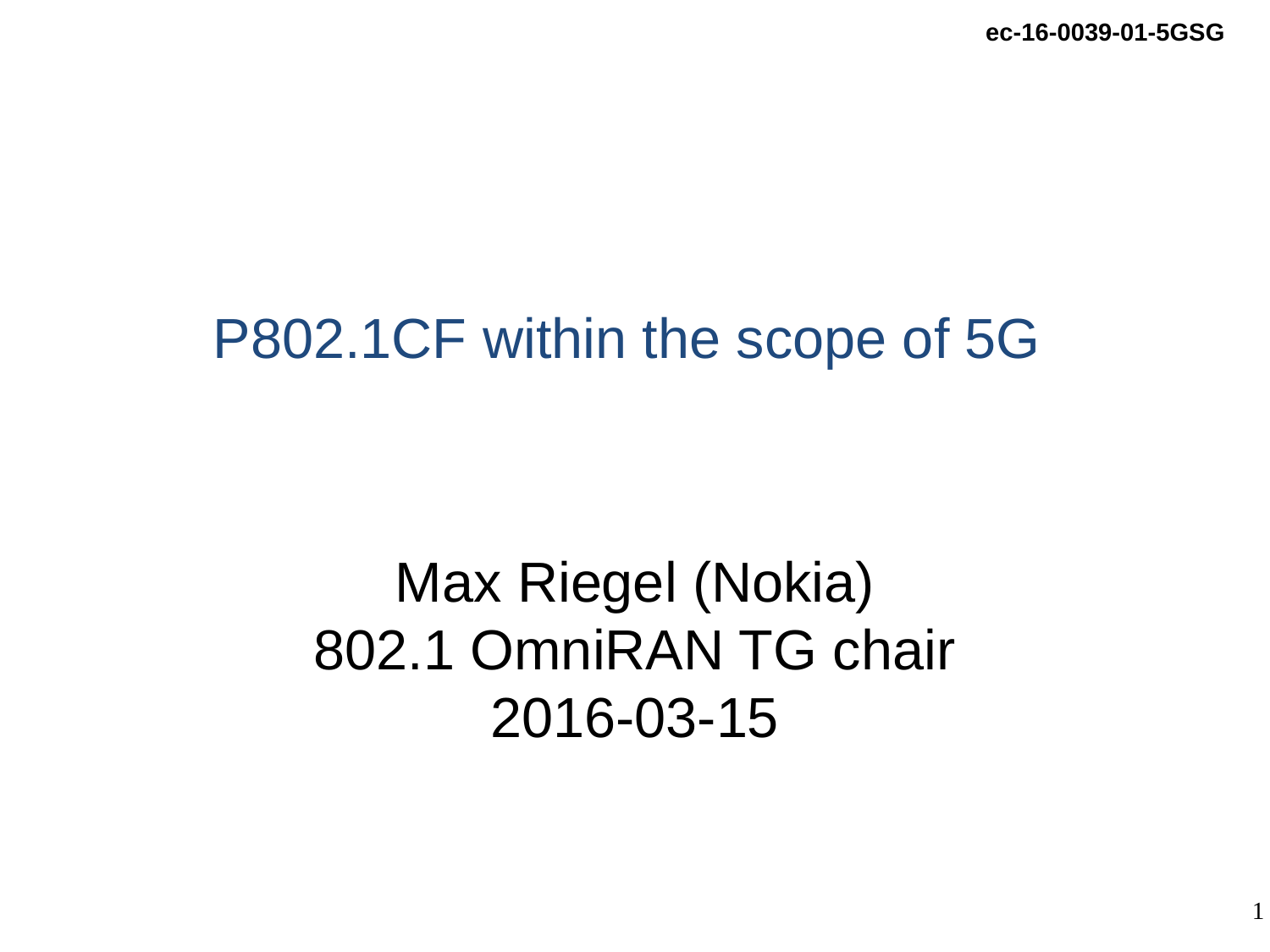

# P802.1CF within the scope of 5G
Max Riegel (Nokia)
802.1 OmniRAN TG chair
2016-03-15